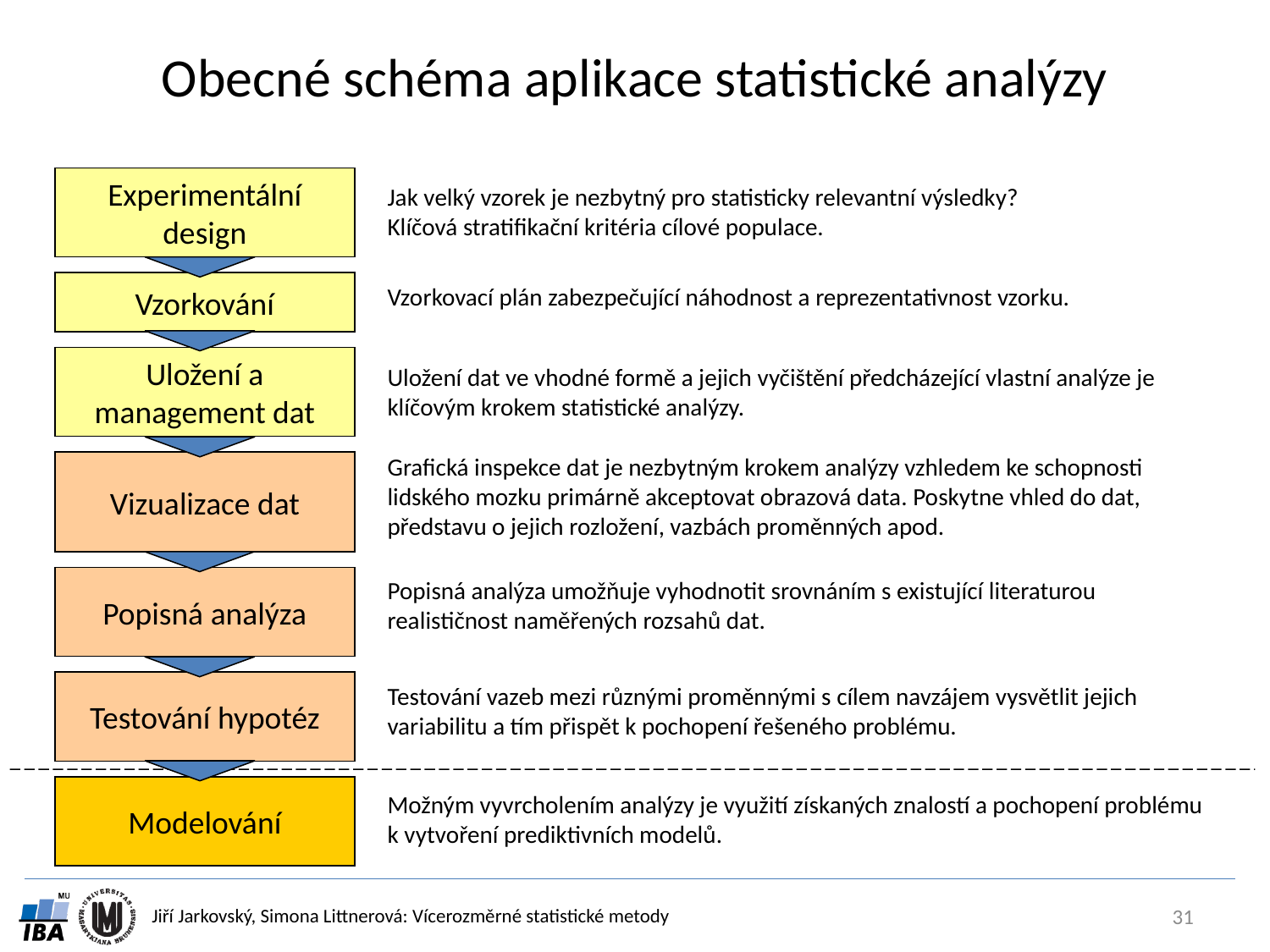

# Obecné schéma aplikace statistické analýzy
Experimentální design
Jak velký vzorek je nezbytný pro statisticky relevantní výsledky?
Klíčová stratifikační kritéria cílové populace.

Vzorkování
Vzorkovací plán zabezpečující náhodnost a reprezentativnost vzorku.

Uložení a management dat
Uložení dat ve vhodné formě a jejich vyčištění předcházející vlastní analýze je klíčovým krokem statistické analýzy.

Grafická inspekce dat je nezbytným krokem analýzy vzhledem ke schopnosti lidského mozku primárně akceptovat obrazová data. Poskytne vhled do dat, představu o jejich rozložení, vazbách proměnných apod.
Vizualizace dat

Popisná analýza
Popisná analýza umožňuje vyhodnotit srovnáním s existující literaturou realističnost naměřených rozsahů dat.

Testování hypotéz
Testování vazeb mezi různými proměnnými s cílem navzájem vysvětlit jejich variabilitu a tím přispět k pochopení řešeného problému.

Modelování
Možným vyvrcholením analýzy je využití získaných znalostí a pochopení problému k vytvoření prediktivních modelů.
31